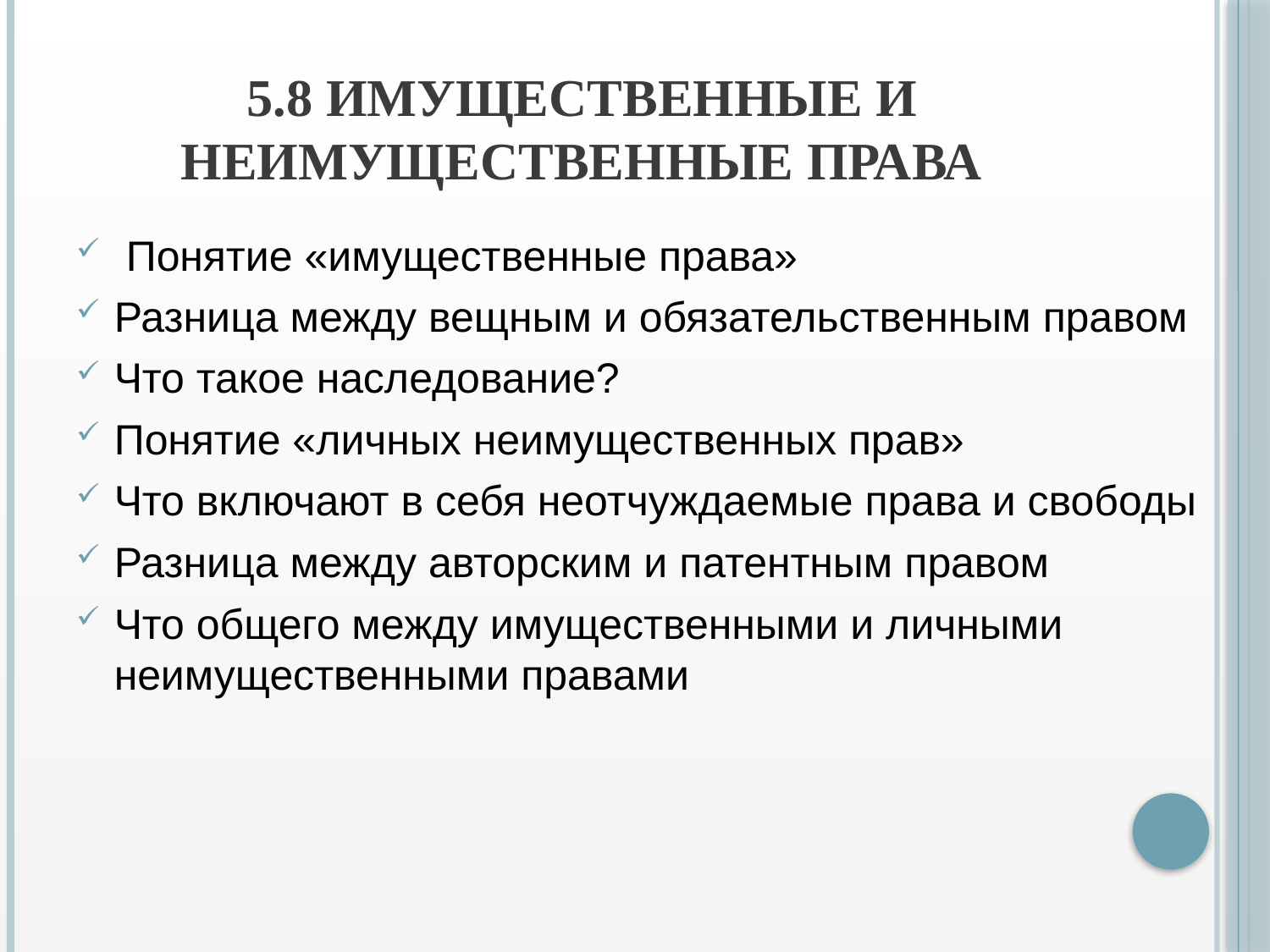

# 5.8 Имущественные и неимущественные права
 Понятие «имущественные права»
Разница между вещным и обязательственным правом
Что такое наследование?
Понятие «личных неимущественных прав»
Что включают в себя неотчуждаемые права и свободы
Разница между авторским и патентным правом
Что общего между имущественными и личными неимущественными правами